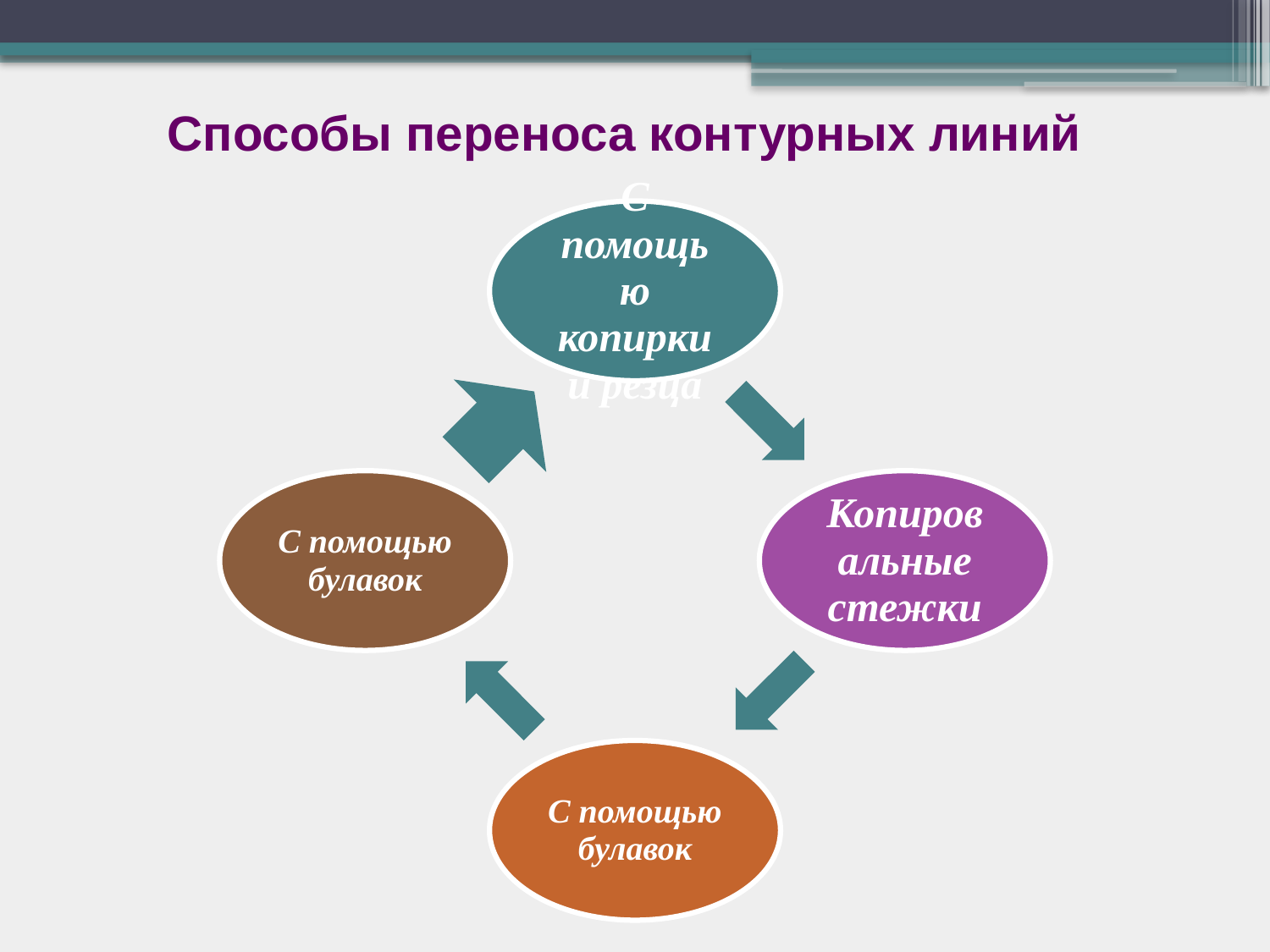

Способы переноса контурных линий
Копировальные стежки
С помощью копирки и резца
С помощью булавок
С помощью булавок